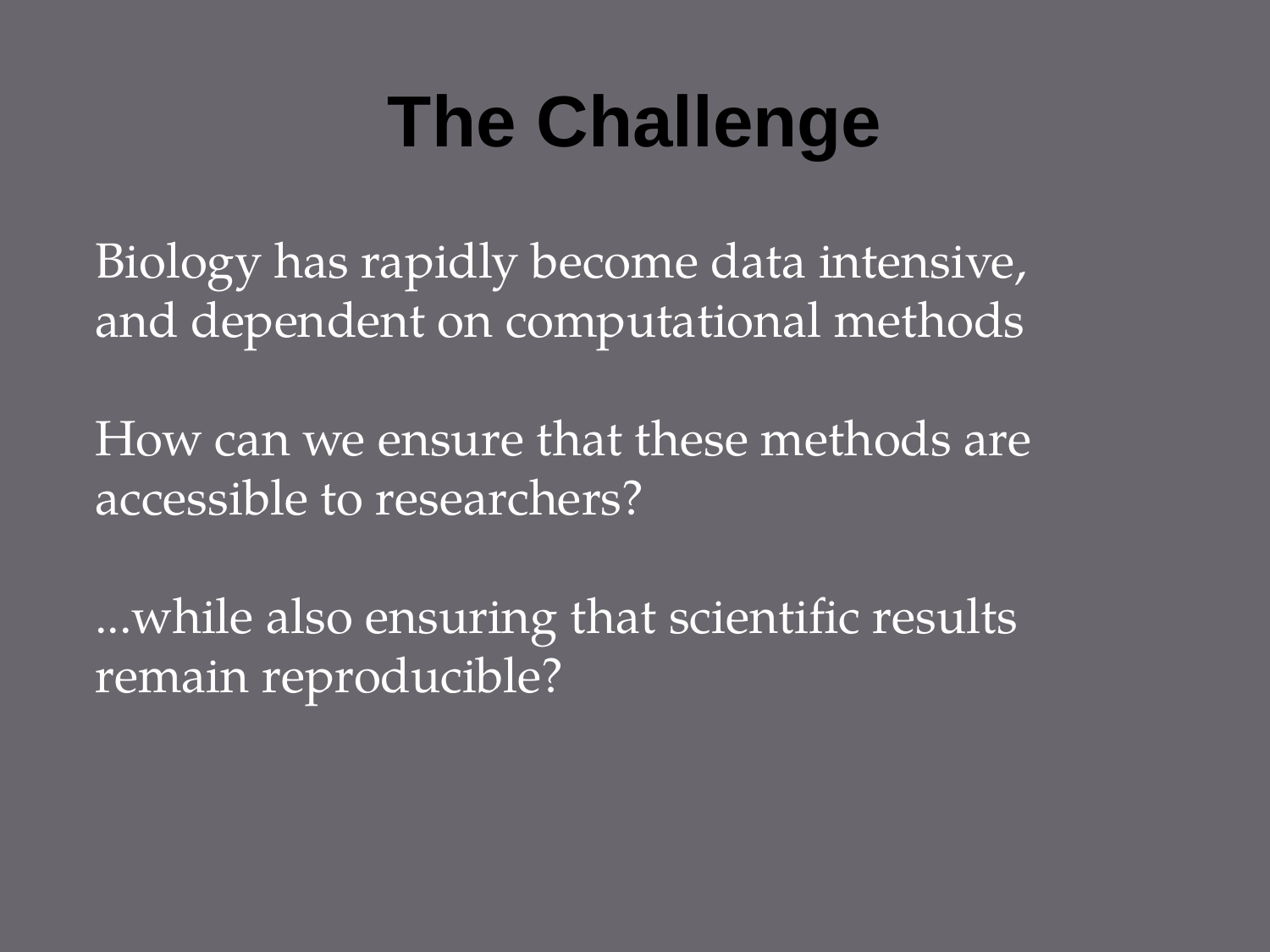

# The Challenge
Biology has rapidly become data intensive,
and dependent on computational methods
How can we ensure that these methods are accessible to researchers?
...while also ensuring that scientific results
remain reproducible?